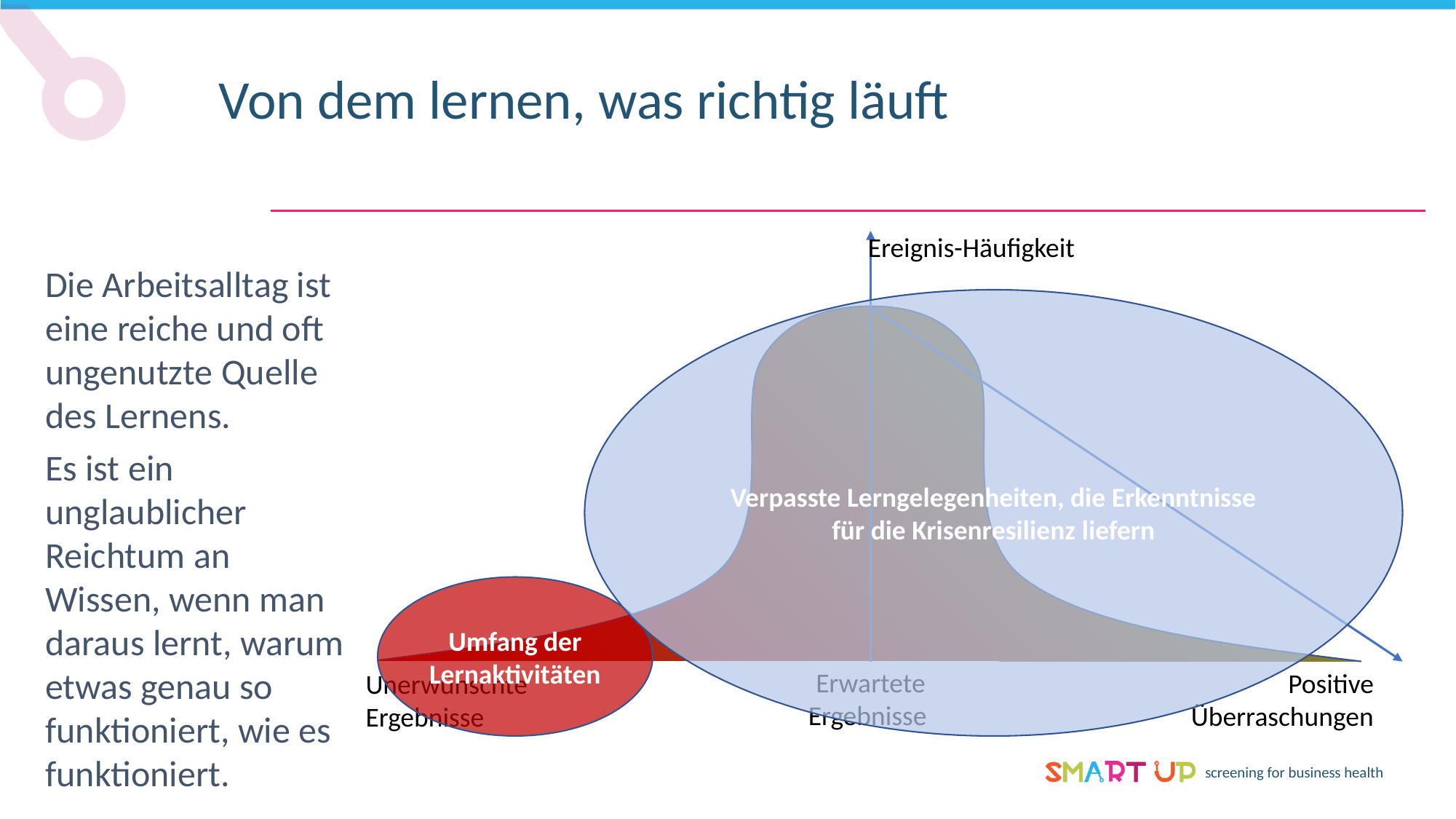

Von dem lernen, was richtig läuft
Ereignis-Häufigkeit
Die Arbeitsalltag ist eine reiche und oft ungenutzte Quelle des Lernens.
Es ist ein unglaublicher Reichtum an Wissen, wenn man daraus lernt, warum etwas genau so funktioniert, wie es funktioniert.

Verpasste Lerngelegenheiten, die Erkenntnisse für die Krisenresilienz liefern

Umfang der Lernaktivitäten
Erwartete
Ergebnisse
Positive
Überraschungen
Unerwünschte
Ergebnisse